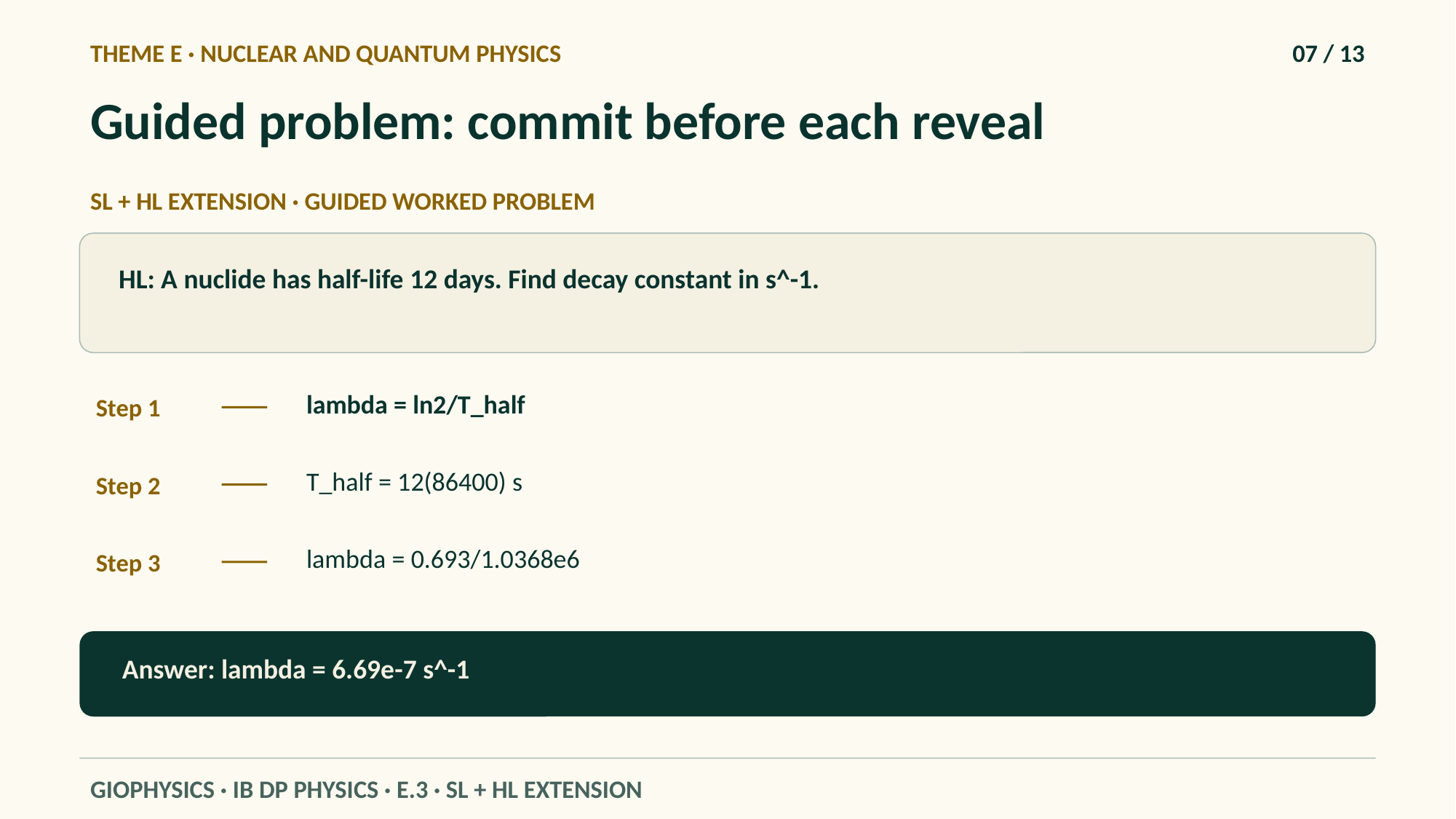

THEME E · NUCLEAR AND QUANTUM PHYSICS
07 / 13
Guided problem: commit before each reveal
SL + HL EXTENSION · GUIDED WORKED PROBLEM

HL: A nuclide has half-life 12 days. Find decay constant in s^-1.
lambda = ln2/T_half
Step 1

T_half = 12(86400) s
Step 2

lambda = 0.693/1.0368e6
Step 3

Answer: lambda = 6.69e-7 s^-1

GIOPHYSICS · IB DP PHYSICS · E.3 · SL + HL EXTENSION